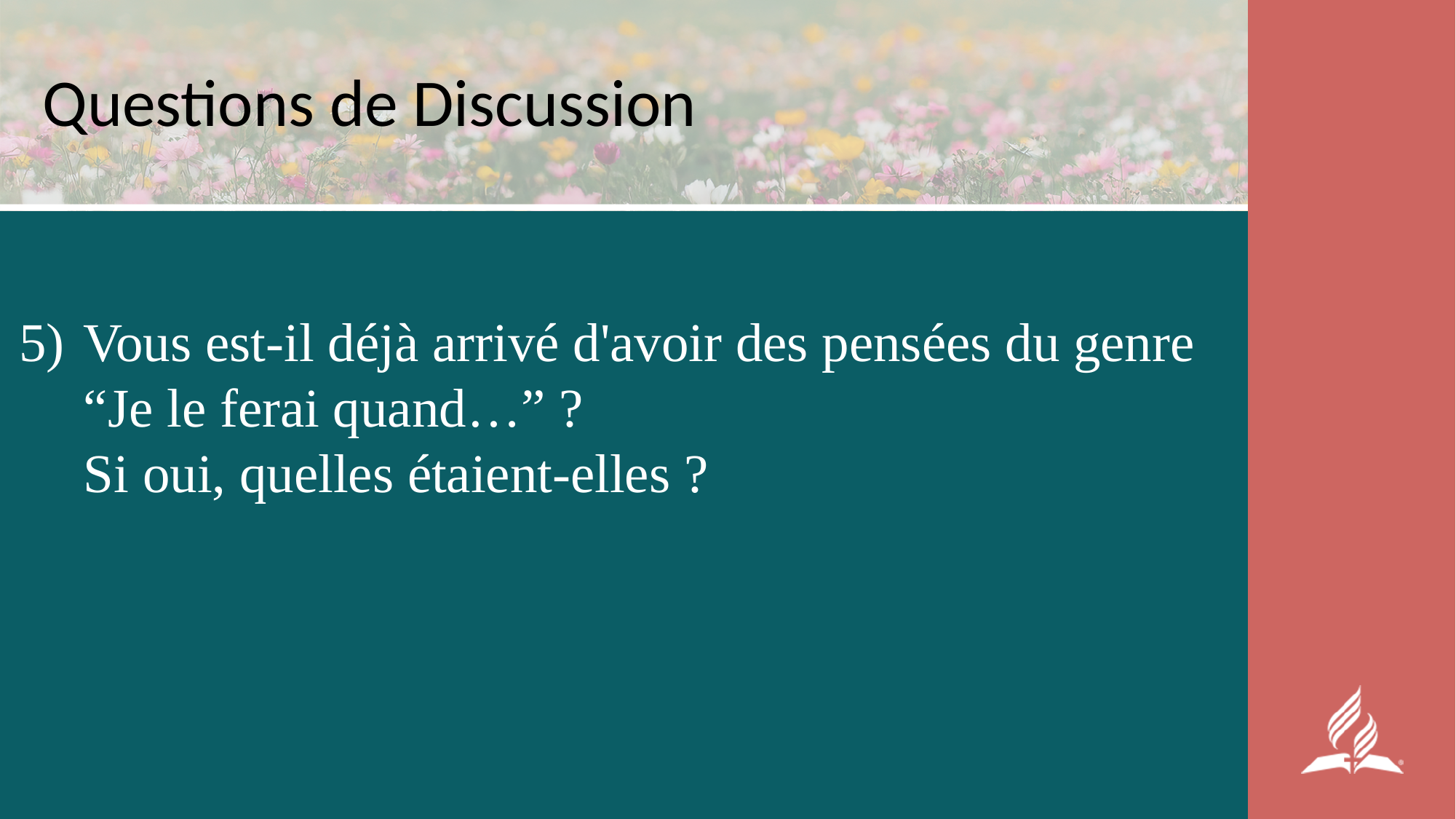

# Questions de Discussion

5) 	Vous est-il déjà arrivé d'avoir des pensées du genre “Je le ferai quand…” ?
Si oui, quelles étaient-elles ?